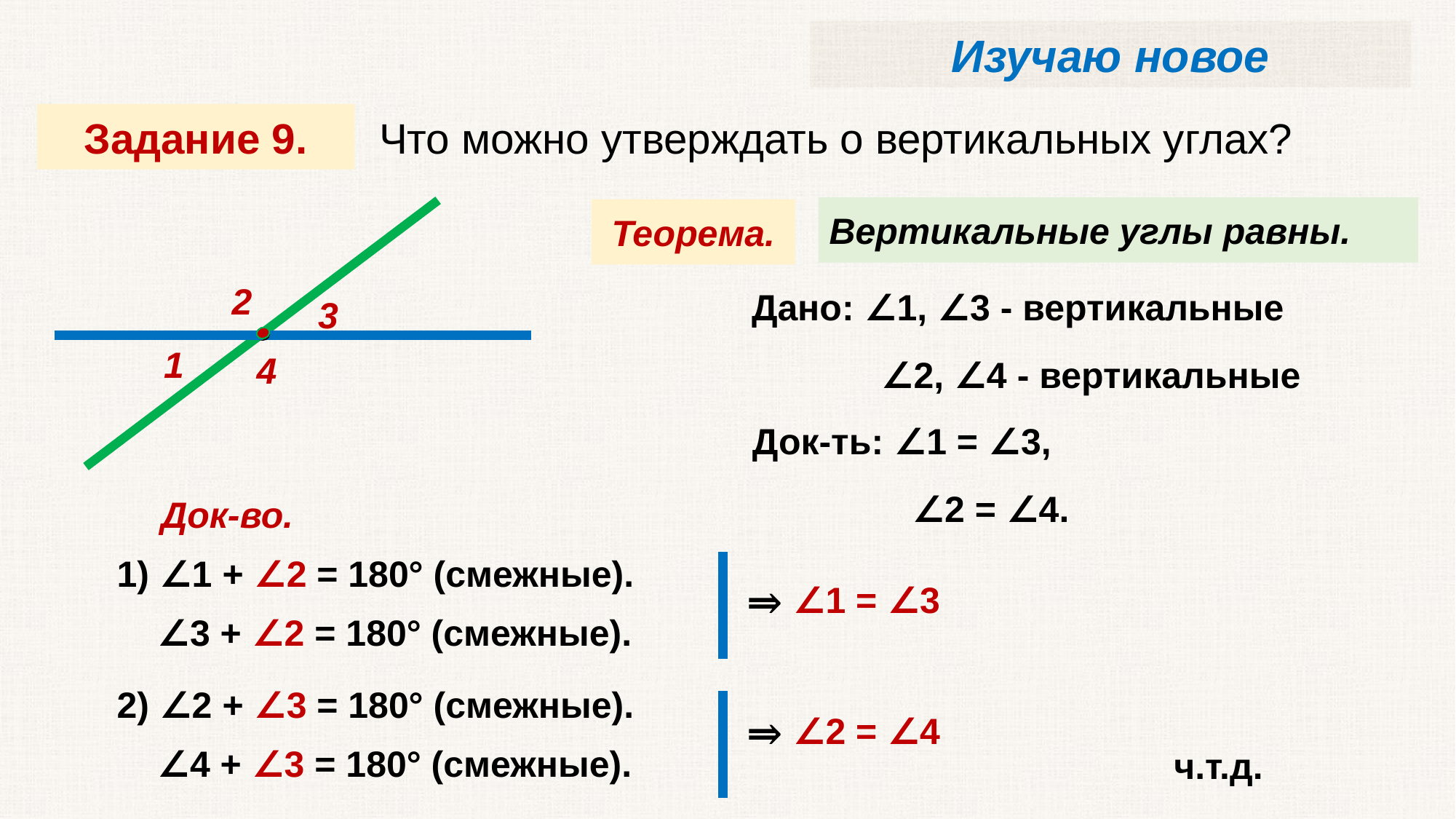

Изучаю новое
Задание 9.
Что можно утверждать о вертикальных углах?
Вертикальные углы равны.
Теорема.
2
3

1
4
Дано: ∠1, ∠3 - вертикальные
∠2, ∠4 - вертикальные
Док-ть: ∠1 = ∠3,
∠2 = ∠4.
Док-во.
1) ∠1 + ∠2 = 180° (смежные).
⇒ ∠1 = ∠3
    ∠3 + ∠2 = 180° (смежные).
2) ∠2 + ∠3 = 180° (смежные).
⇒ ∠2 = ∠4
    ∠4 + ∠3 = 180° (смежные).
ч.т.д.